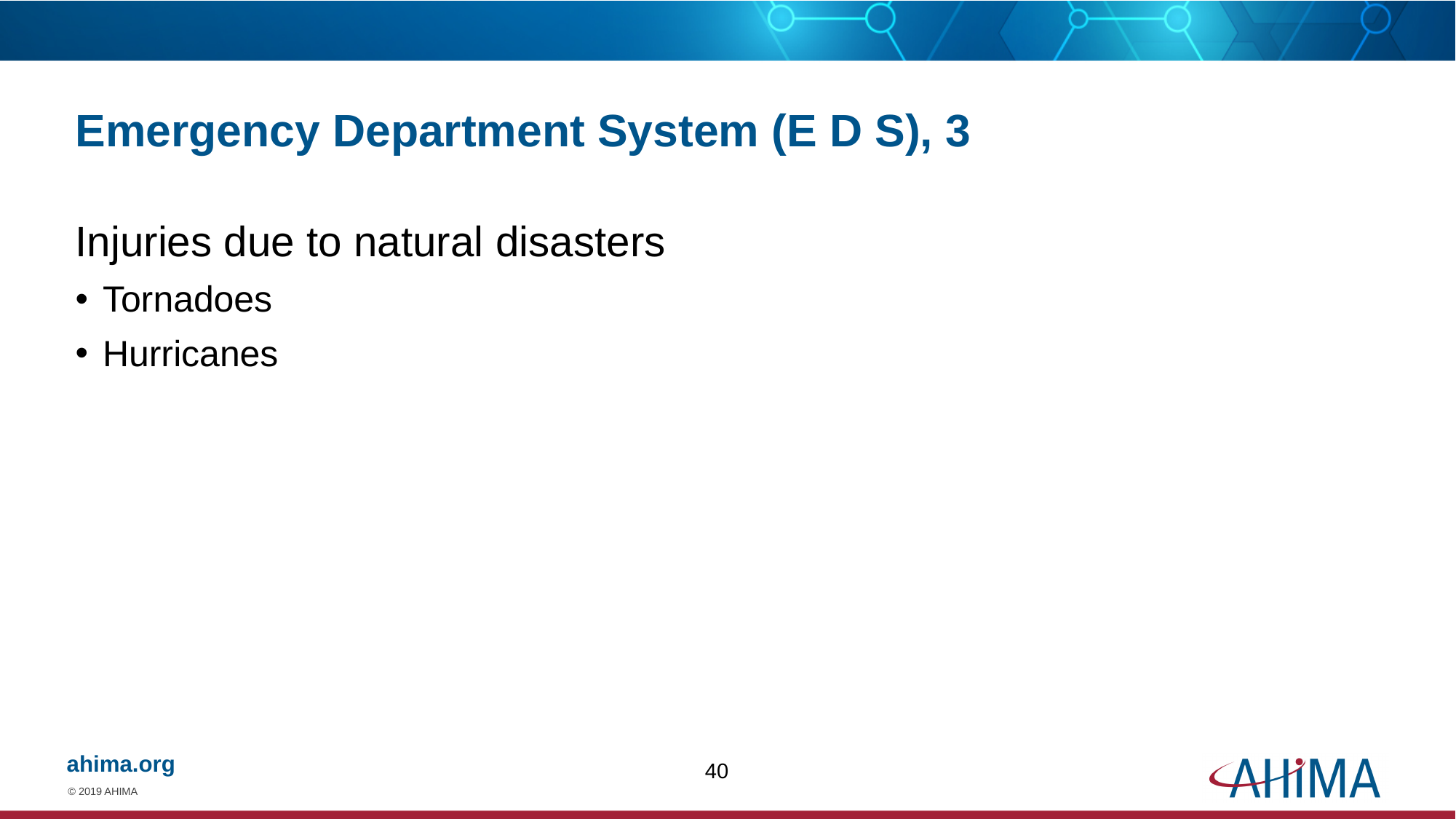

# Emergency Department System (E D S), 3
Injuries due to natural disasters
Tornadoes
Hurricanes